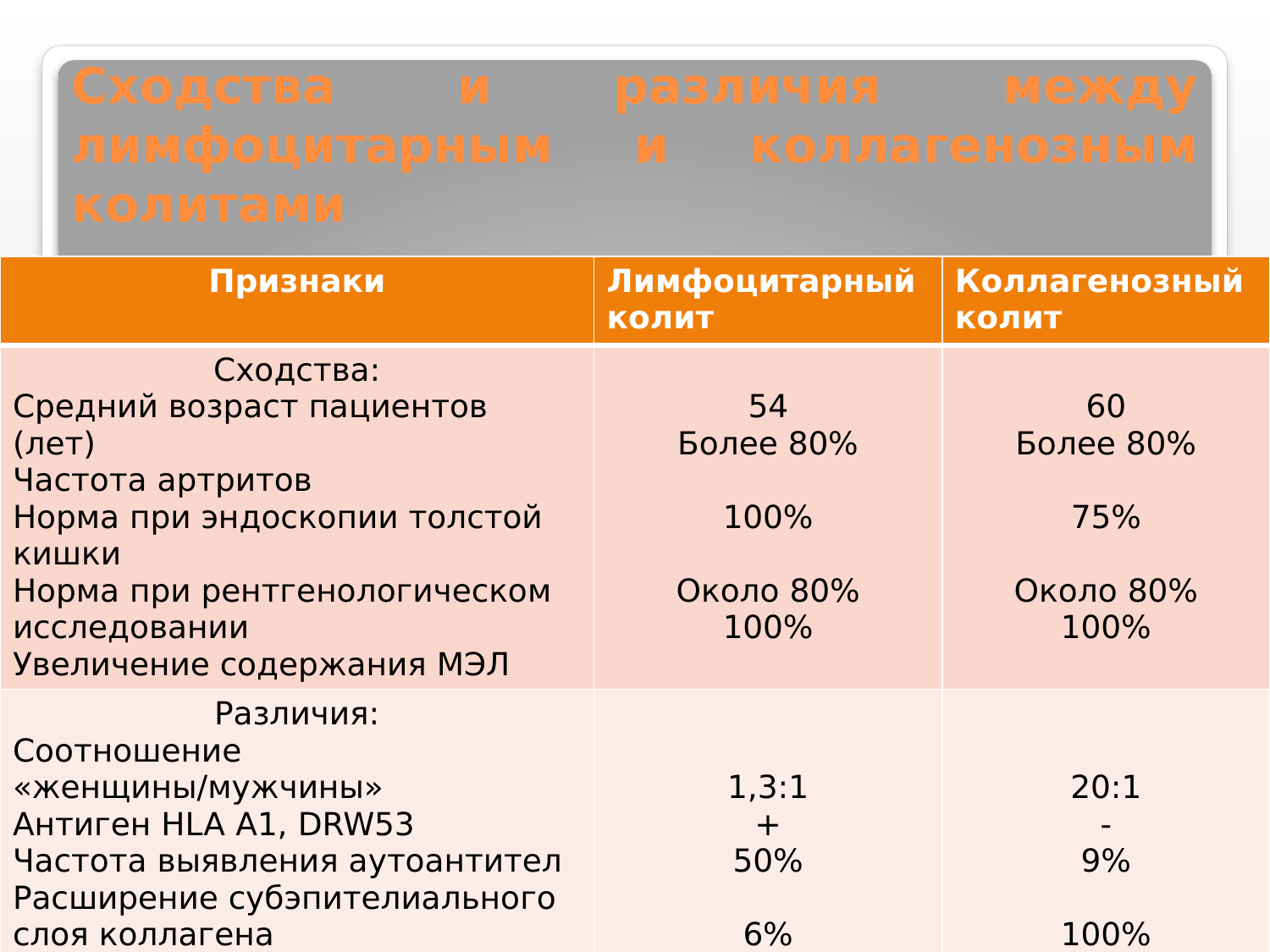

# Сходства и различия между лимфоцитарным и коллагенозным колитами
| Признаки | Лимфоцитарный колит | Коллагенозный колит |
| --- | --- | --- |
| Сходства: Средний возраст пациентов (лет) Частота артритов Норма при эндоскопии толстой кишки Норма при рентгенологическом исследовании Увеличение содержания МЭЛ | 54 Более 80% 100% Около 80% 100% | 60 Более 80% 75% Около 80% 100% |
| Различия: Соотношение «женщины/мужчины» Антиген HLA A1, DRW53 Частота выявления аутоантител Расширение субэпителиального слоя коллагена | 1,3:1 + 50% 6% | 20:1 - 9% 100% |